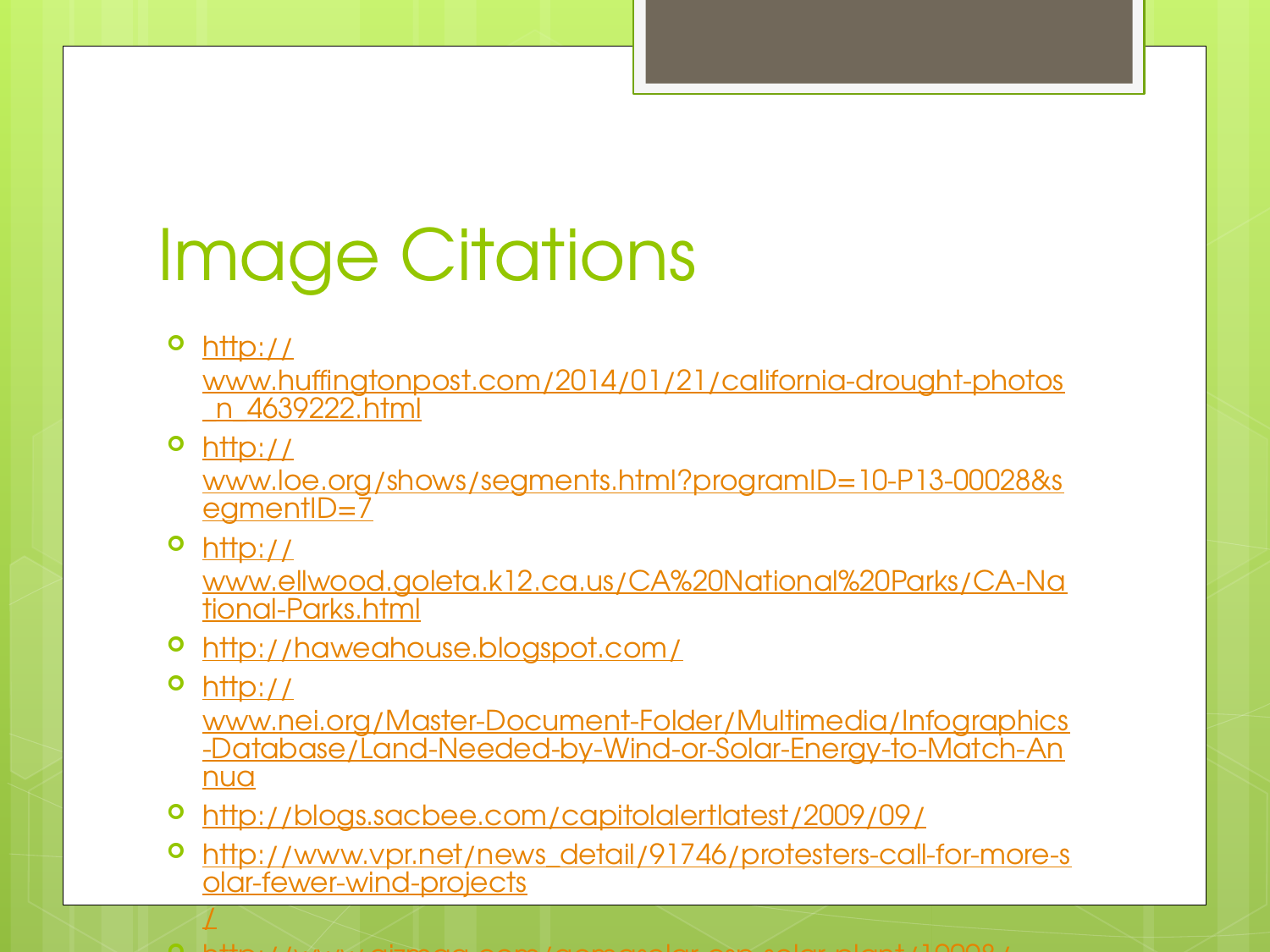

# Image Citations
http://www.huffingtonpost.com/2014/01/21/california-drought-photos_n_4639222.html
http://www.loe.org/shows/segments.html?programID=10-P13-00028&segmentID=7
http://www.ellwood.goleta.k12.ca.us/CA%20National%20Parks/CA-National-Parks.html
http://haweahouse.blogspot.com/
http://www.nei.org/Master-Document-Folder/Multimedia/Infographics-Database/Land-Needed-by-Wind-or-Solar-Energy-to-Match-Annua
http://blogs.sacbee.com/capitolalertlatest/2009/09/
http://www.vpr.net/news_detail/91746/protesters-call-for-more-solar-fewer-wind-projects/
http://www.gizmag.com/gemasolar-csp-solar-plant/19098/